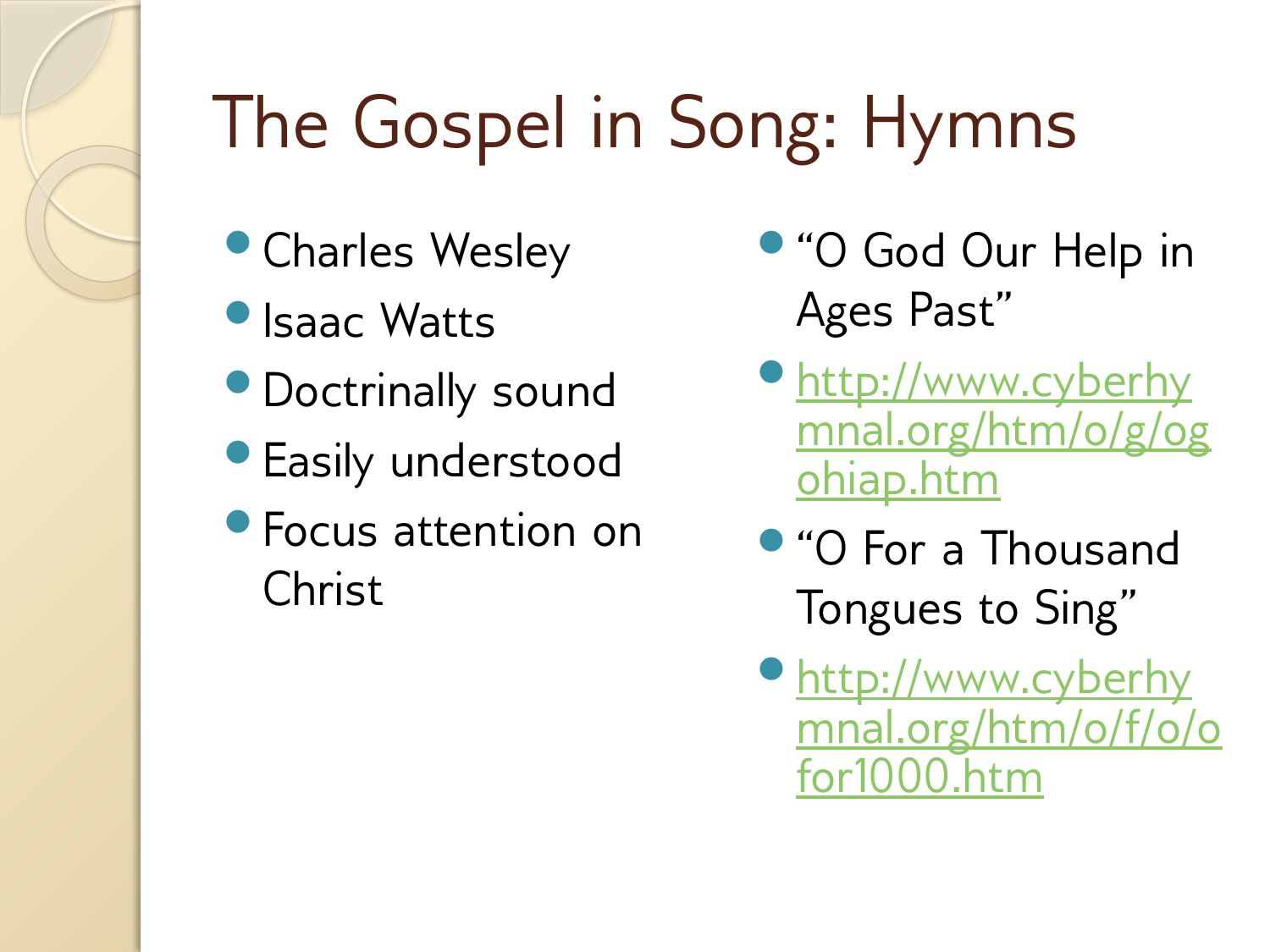

# The Gospel in Song: Hymns
Charles Wesley
Isaac Watts
Doctrinally sound
Easily understood
Focus attention on Christ
“O God Our Help in Ages Past”
http://www.cyberhymnal.org/htm/o/g/ogohiap.htm
“O For a Thousand Tongues to Sing”
http://www.cyberhymnal.org/htm/o/f/o/ofor1000.htm